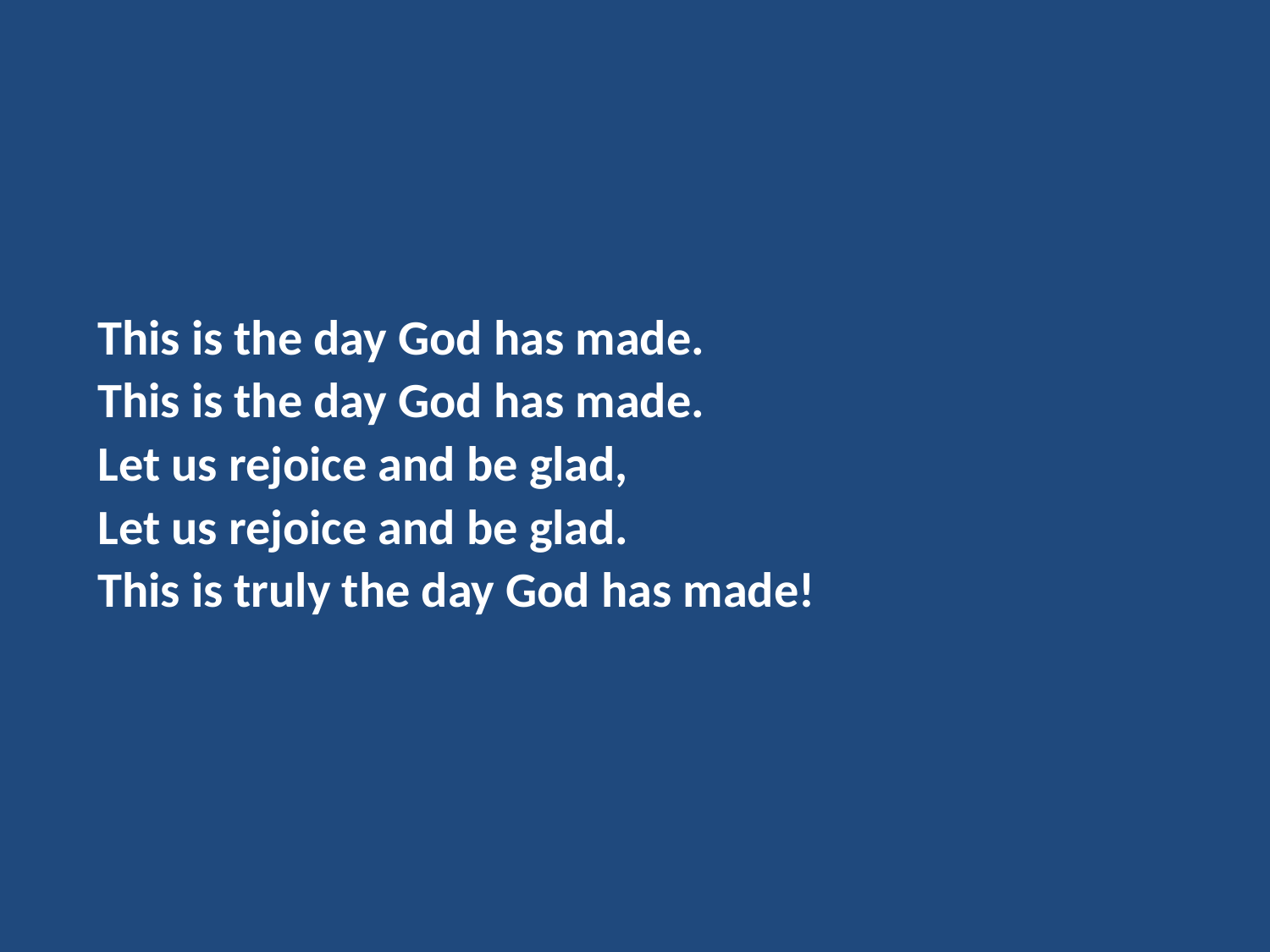

This is the day God has made.
This is the day God has made.
Let us rejoice and be glad,
Let us rejoice and be glad.
This is truly the day God has made!